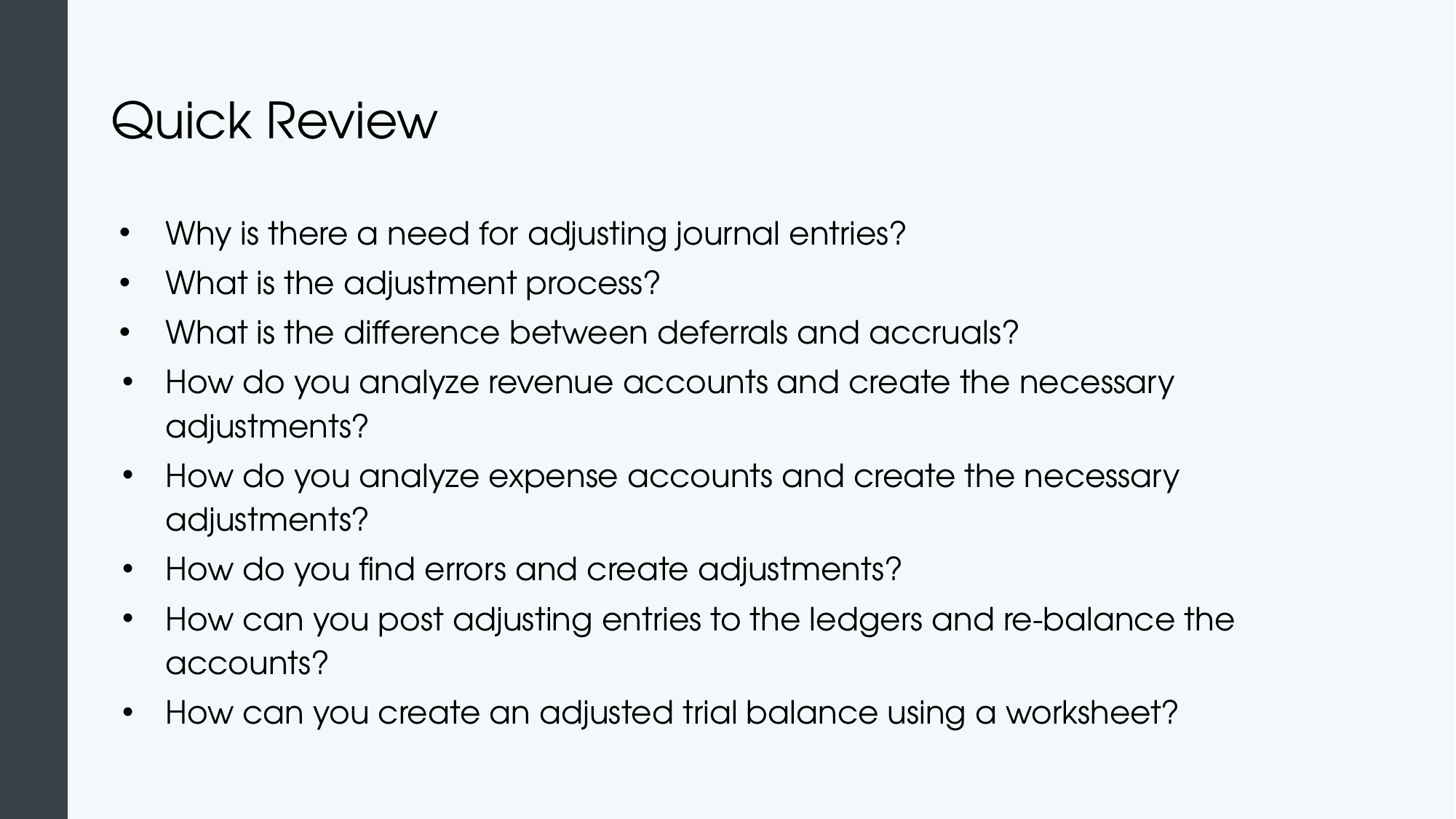

# Quick Review
Why is there a need for adjusting journal entries?
What is the adjustment process?
What is the difference between deferrals and accruals?
How do you analyze revenue accounts and create the necessary adjustments?
How do you analyze expense accounts and create the necessary adjustments?
How do you find errors and create adjustments?
How can you post adjusting entries to the ledgers and re-balance the accounts?
How can you create an adjusted trial balance using a worksheet?